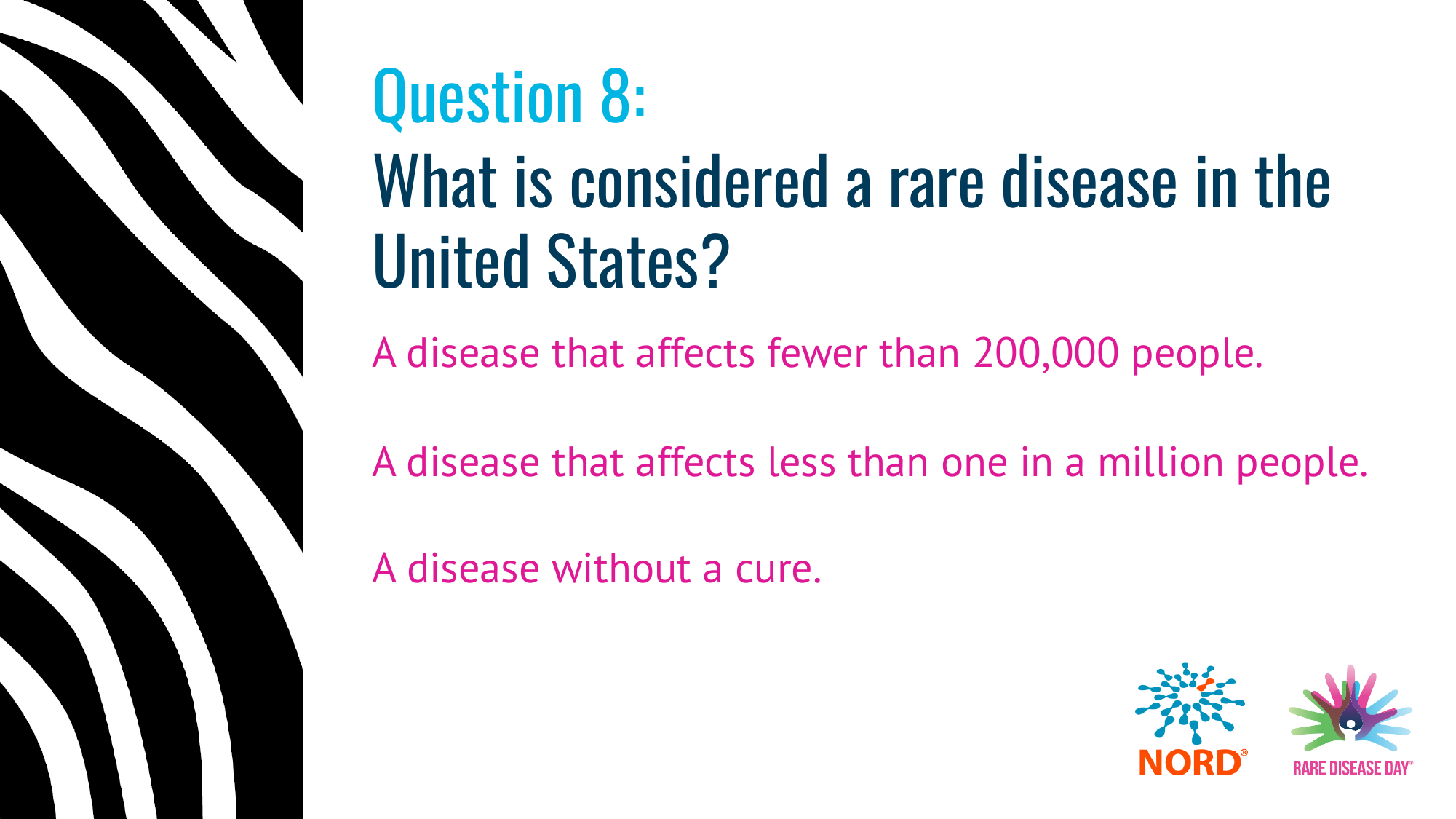

# Question 8:
What is considered a rare disease in the United States?
A disease that affects fewer than 200,000 people.

A disease that affects less than one in a million people.
A disease without a cure.